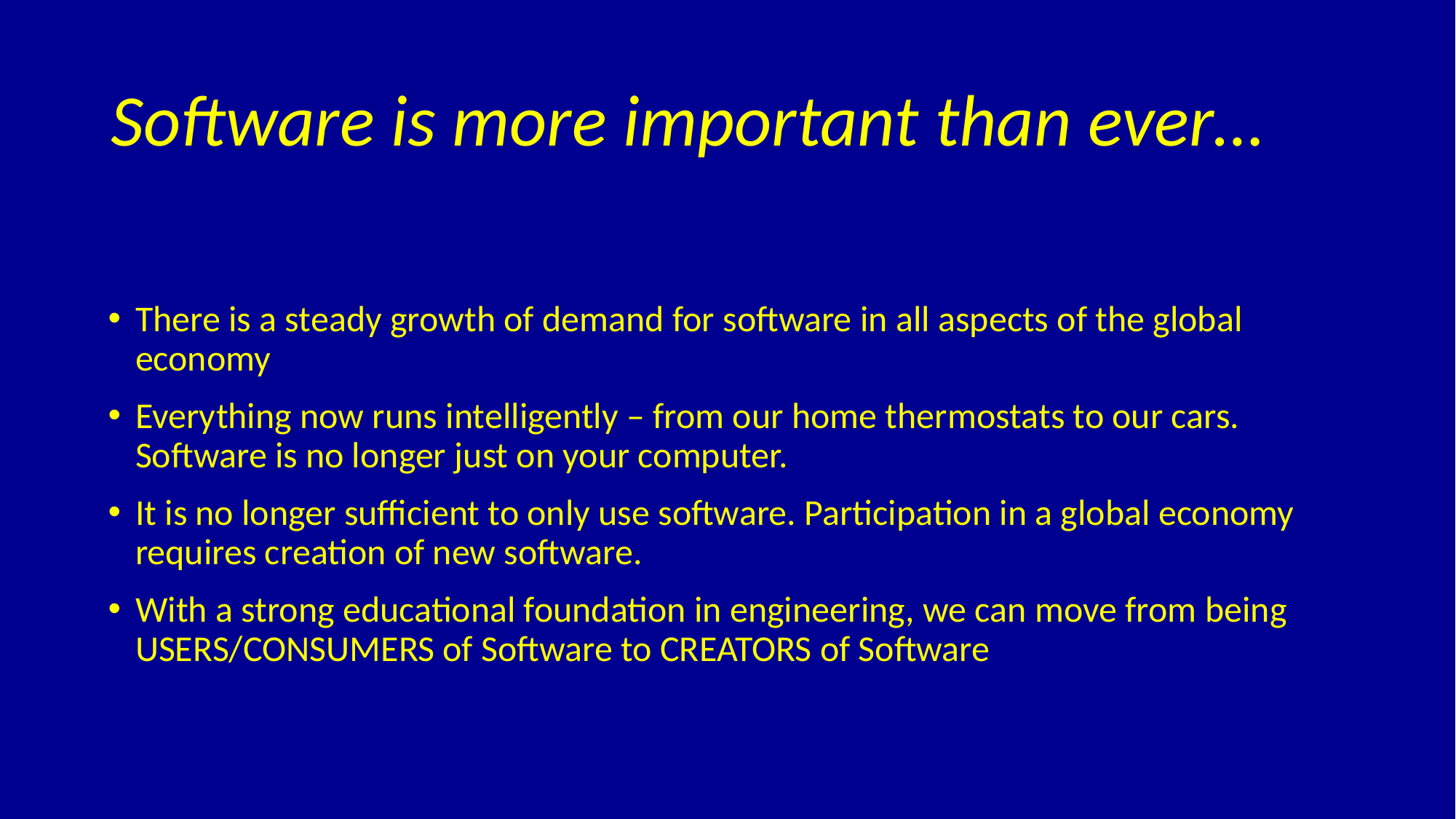

# Software is more important than ever…
There is a steady growth of demand for software in all aspects of the global economy
Everything now runs intelligently – from our home thermostats to our cars. Software is no longer just on your computer.
It is no longer sufficient to only use software. Participation in a global economy requires creation of new software.
With a strong educational foundation in engineering, we can move from being USERS/CONSUMERS of Software to CREATORS of Software